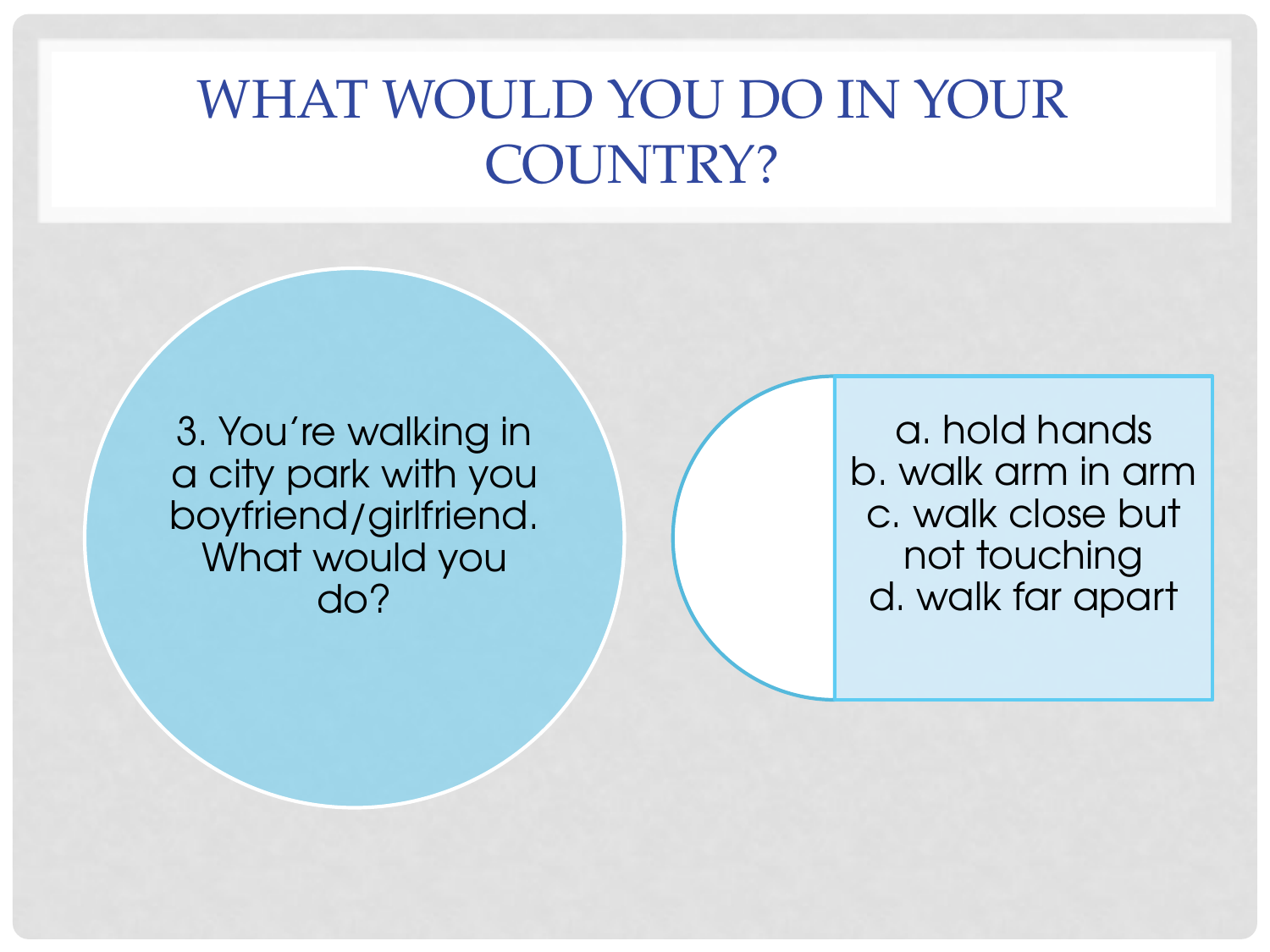

# What Would You Do in Your Country?
3. You’re walking in a city park with you boyfriend/girlfriend. What would you do?
a. hold hands
b. walk arm in arm
c. walk close but not touching
d. walk far apart